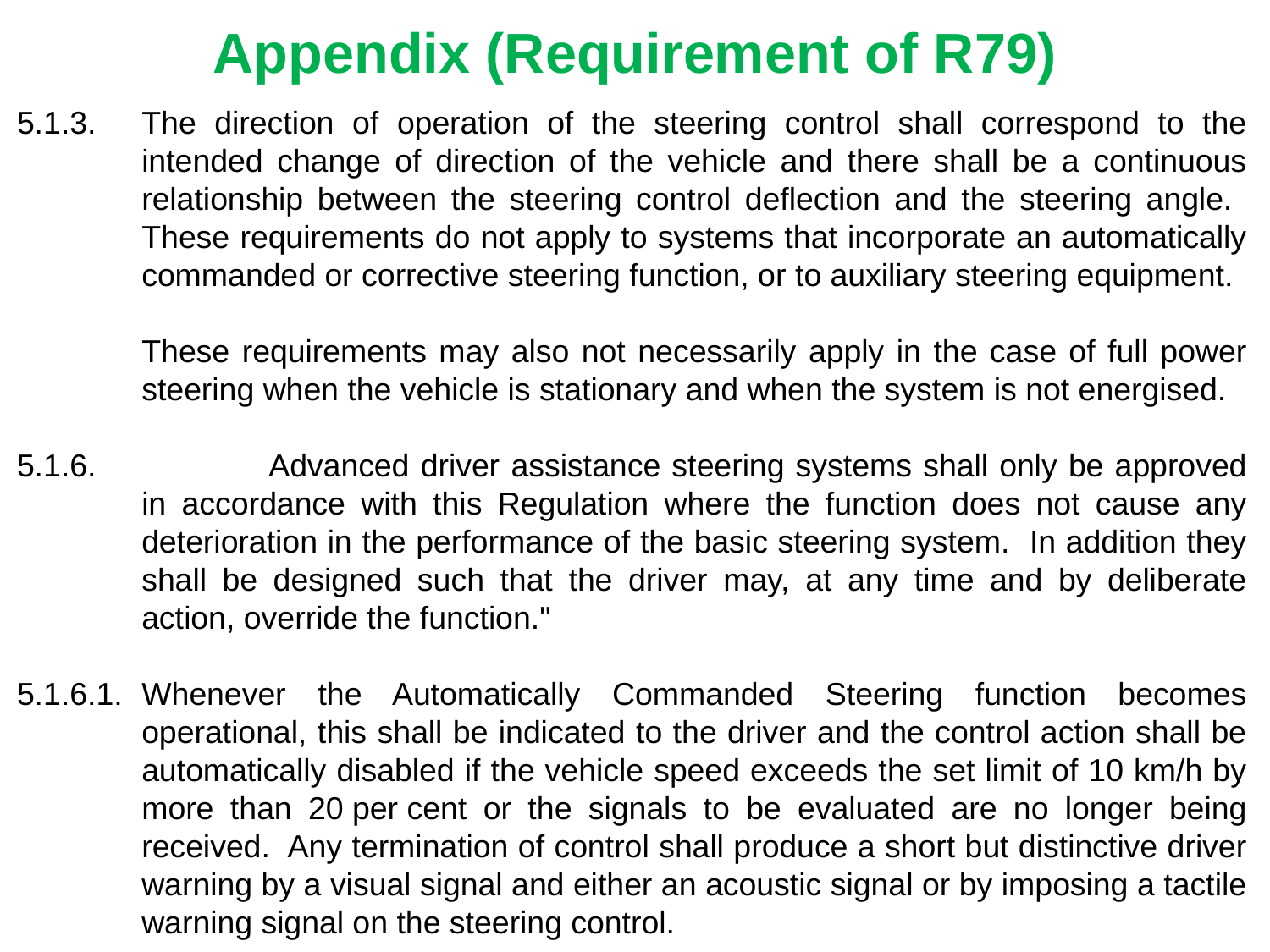

Appendix (Requirement of R79)
5.1.3.	The direction of operation of the steering control shall correspond to the intended change of direction of the vehicle and there shall be a continuous relationship between the steering control deflection and the steering angle.  These requirements do not apply to systems that incorporate an automatically commanded or corrective steering function, or to auxiliary steering equipment.

	These requirements may also not necessarily apply in the case of full power steering when the vehicle is stationary and when the system is not energised.

5.1.6.		Advanced driver assistance steering systems shall only be approved in accordance with this Regulation where the function does not cause any deterioration in the performance of the basic steering system.  In addition they shall be designed such that the driver may, at any time and by deliberate action, override the function."

5.1.6.1.	Whenever the Automatically Commanded Steering function becomes operational, this shall be indicated to the driver and the control action shall be automatically disabled if the vehicle speed exceeds the set limit of 10 km/h by more than 20 per cent or the signals to be evaluated are no longer being received.  Any termination of control shall produce a short but distinctive driver warning by a visual signal and either an acoustic signal or by imposing a tactile warning signal on the steering control.